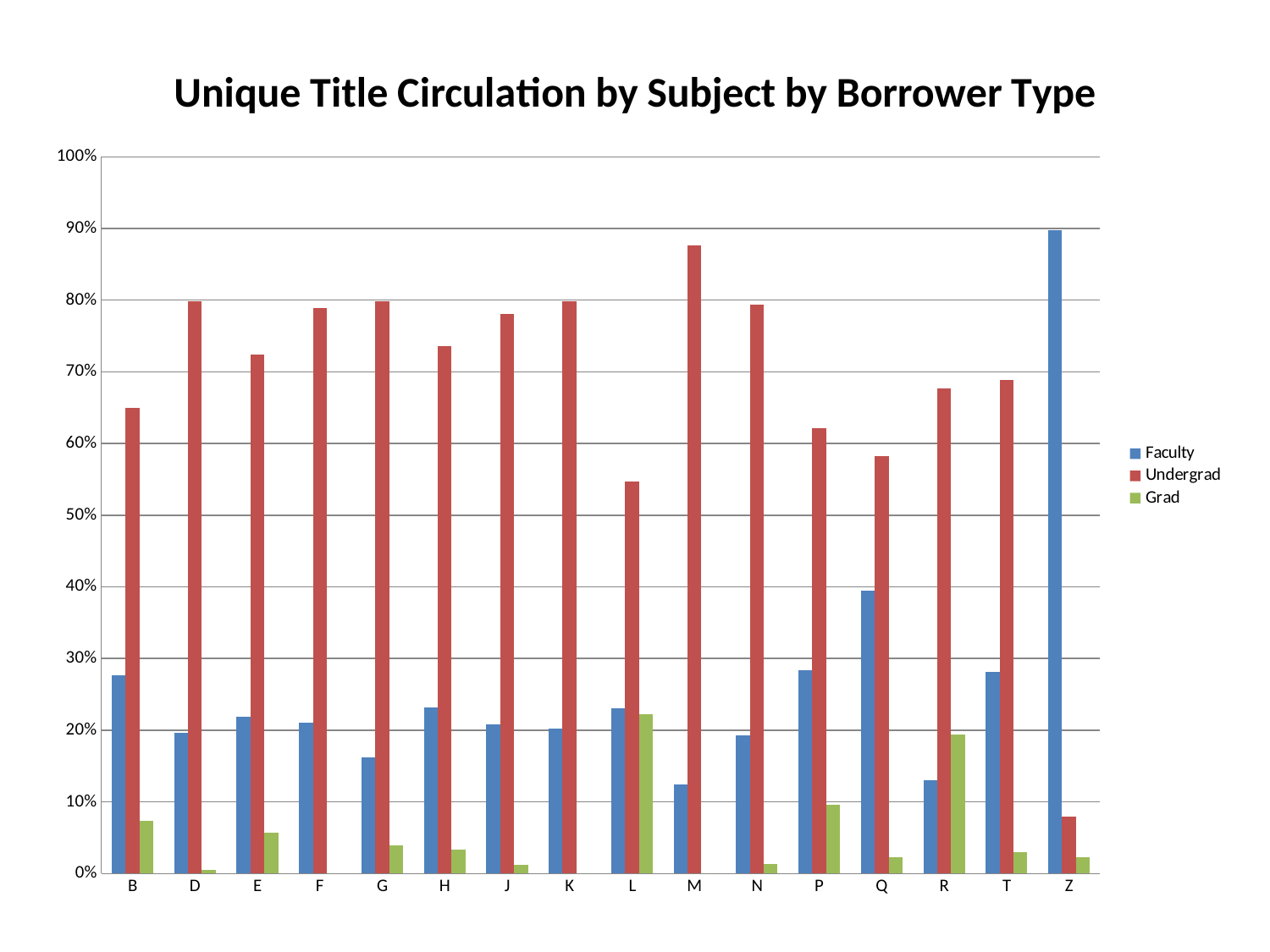

### Chart: Unique Title Circulation by Subject by Borrower Type

| Category | Faculty | Undergrad | Grad |
|---|---|---|---|
| B | 0.2766497461928934 | 0.649746192893401 | 0.07360406091370558 |
| D | 0.1962864721485411 | 0.7984084880636605 | 0.005305039787798408 |
| E | 0.21904761904761905 | 0.7238095238095238 | 0.05714285714285714 |
| F | 0.21052631578947367 | 0.7894736842105263 | 0.0 |
| G | 0.16201117318435754 | 0.7988826815642458 | 0.03910614525139665 |
| H | 0.23137598597721298 | 0.7353198948290973 | 0.033304119193689745 |
| J | 0.20809248554913296 | 0.7803468208092486 | 0.011560693641618497 |
| K | 0.20192307692307693 | 0.7980769230769231 | 0.0 |
| L | 0.23076923076923078 | 0.5473372781065089 | 0.22189349112426035 |
| M | 0.12418300653594772 | 0.8758169934640523 | 0.0 |
| N | 0.19333333333333333 | 0.7933333333333333 | 0.013333333333333334 |
| P | 0.2831858407079646 | 0.6209439528023599 | 0.09587020648967552 |
| Q | 0.3945578231292517 | 0.5827664399092971 | 0.022675736961451247 |
| R | 0.1297709923664122 | 0.6768447837150128 | 0.19338422391857507 |
| T | 0.281437125748503 | 0.688622754491018 | 0.029940119760479042 |
| Z | 0.8977272727272727 | 0.07954545454545454 | 0.022727272727272728 |